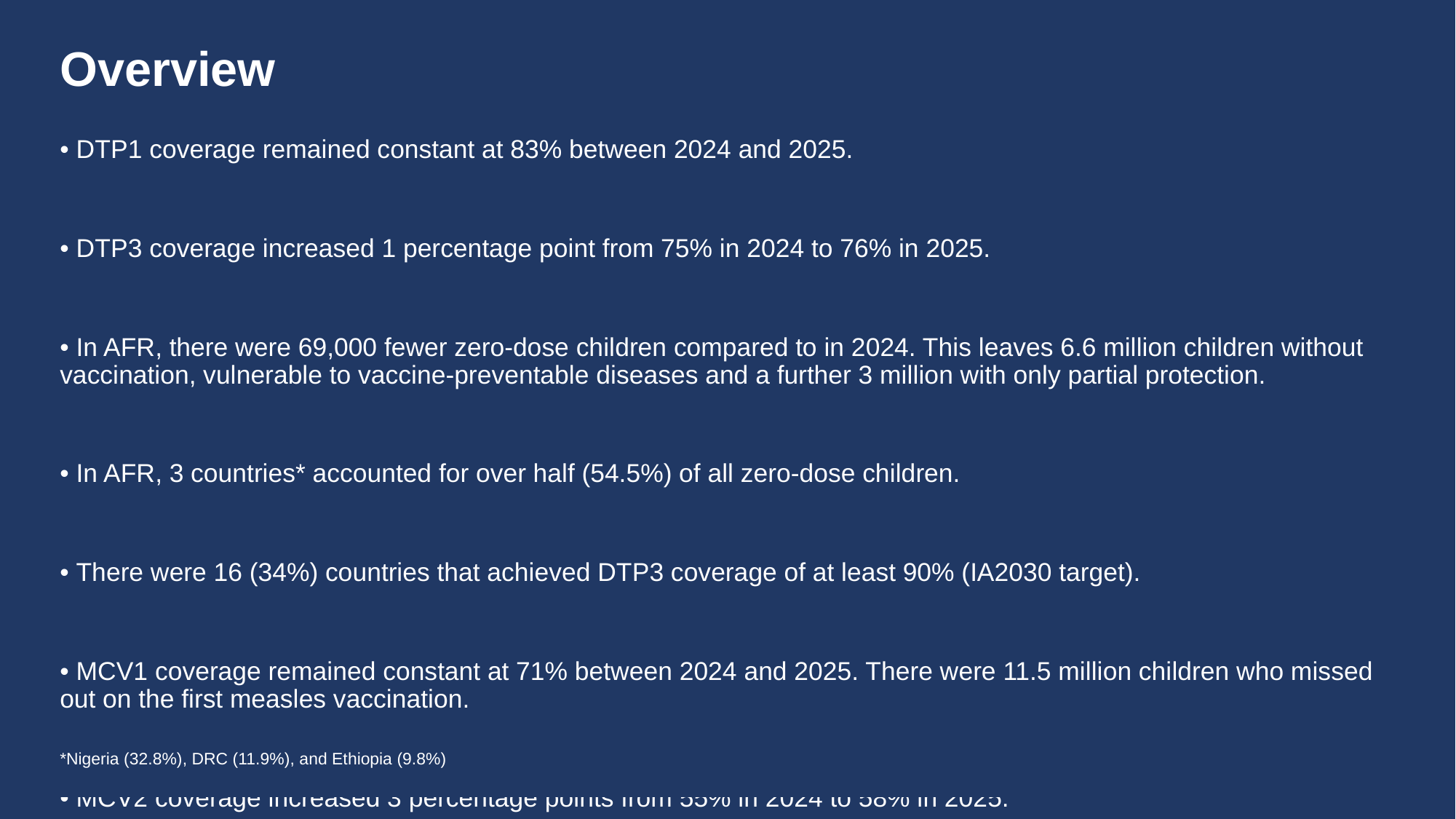

# Overview
• DTP1 coverage remained constant at 83% between 2024 and 2025.

• DTP3 coverage increased 1 percentage point from 75% in 2024 to 76% in 2025.

• In AFR, there were 69,000 fewer zero-dose children compared to in 2024. This leaves 6.6 million children without vaccination, vulnerable to vaccine-preventable diseases and a further 3 million with only partial protection.

• In AFR, 3 countries* accounted for over half (54.5%) of all zero-dose children.

• There were 16 (34%) countries that achieved DTP3 coverage of at least 90% (IA2030 target).

• MCV1 coverage remained constant at 71% between 2024 and 2025. There were 11.5 million children who missed out on the first measles vaccination.

• MCV2 coverage increased 3 percentage points from 55% in 2024 to 58% in 2025.

• Last dose coverage of HPV vaccination (HPVc) among girls increased from 45% to 53% in 2025.
*Nigeria (32.8%), DRC (11.9%), and Ethiopia (9.8%)